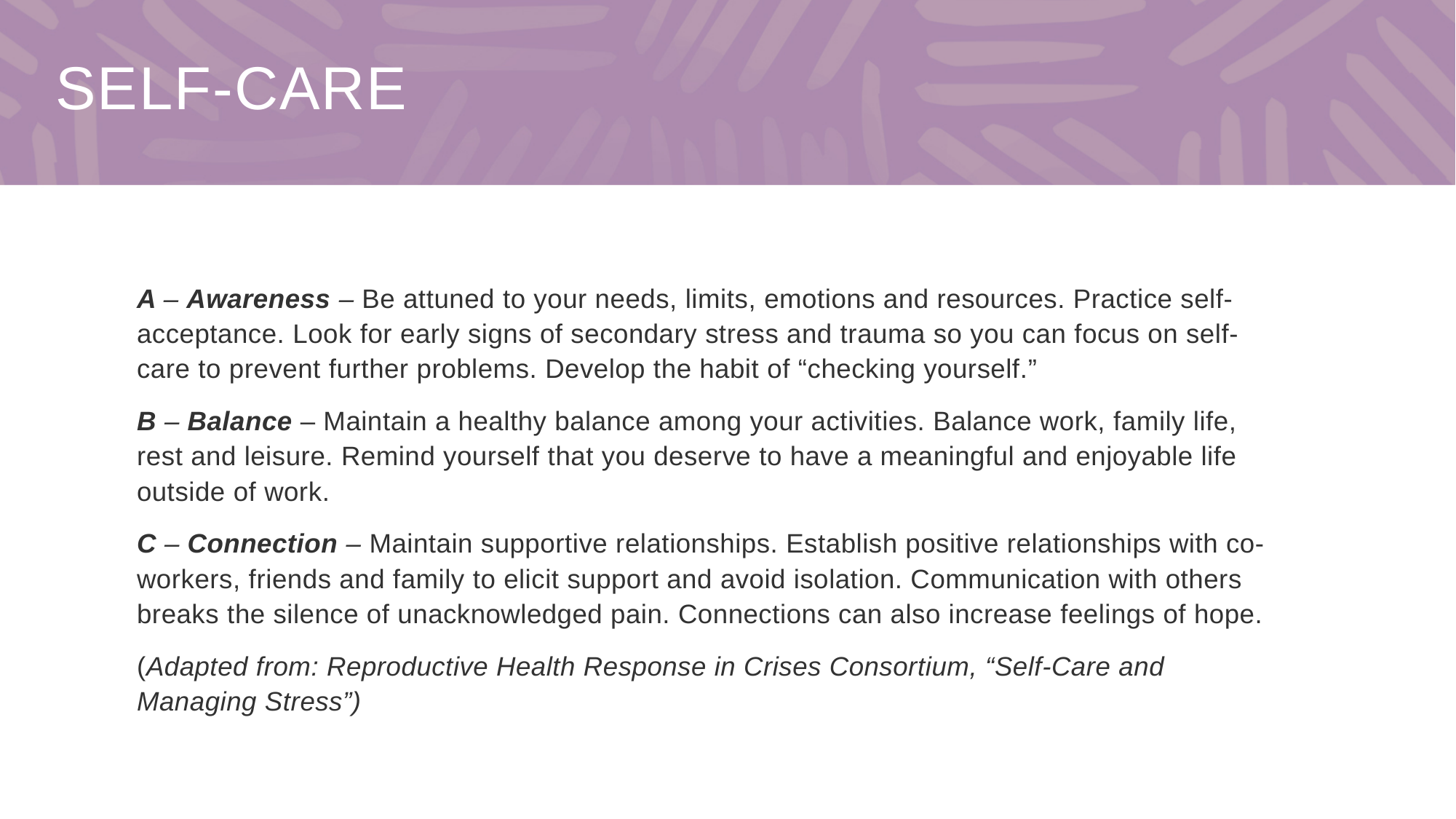

# Self-care
A – Awareness – Be attuned to your needs, limits, emotions and resources. Practice self-acceptance. Look for early signs of secondary stress and trauma so you can focus on self-care to prevent further problems. Develop the habit of “checking yourself.”
B – Balance – Maintain a healthy balance among your activities. Balance work, family life, rest and leisure. Remind yourself that you deserve to have a meaningful and enjoyable life outside of work.
C – Connection – Maintain supportive relationships. Establish positive relationships with co-workers, friends and family to elicit support and avoid isolation. Communication with others breaks the silence of unacknowledged pain. Connections can also increase feelings of hope.
(Adapted from: Reproductive Health Response in Crises Consortium, “Self-Care and Managing Stress”)